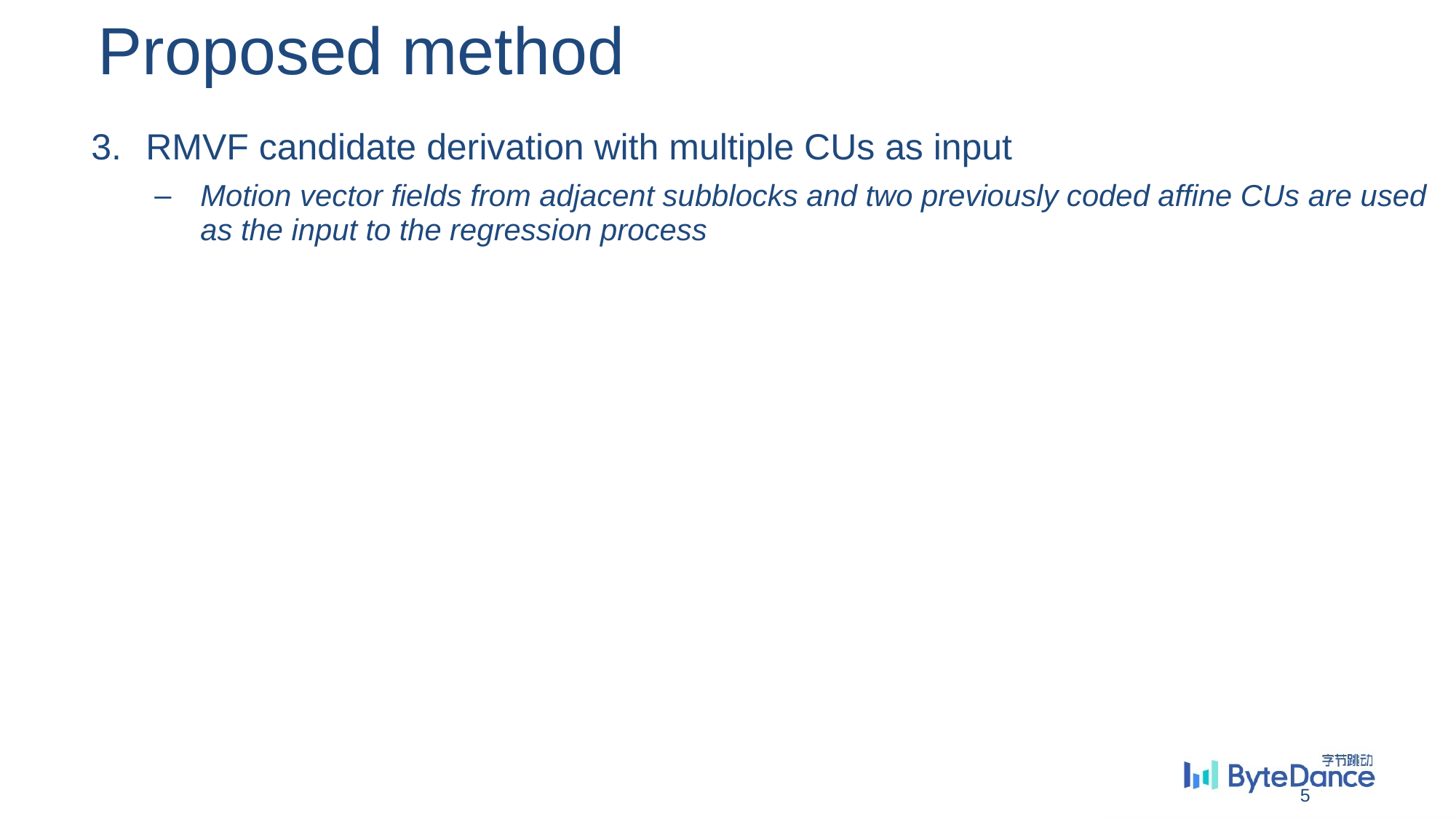

# Proposed method
RMVF candidate derivation with multiple CUs as input
Motion vector fields from adjacent subblocks and two previously coded affine CUs are used as the input to the regression process

5